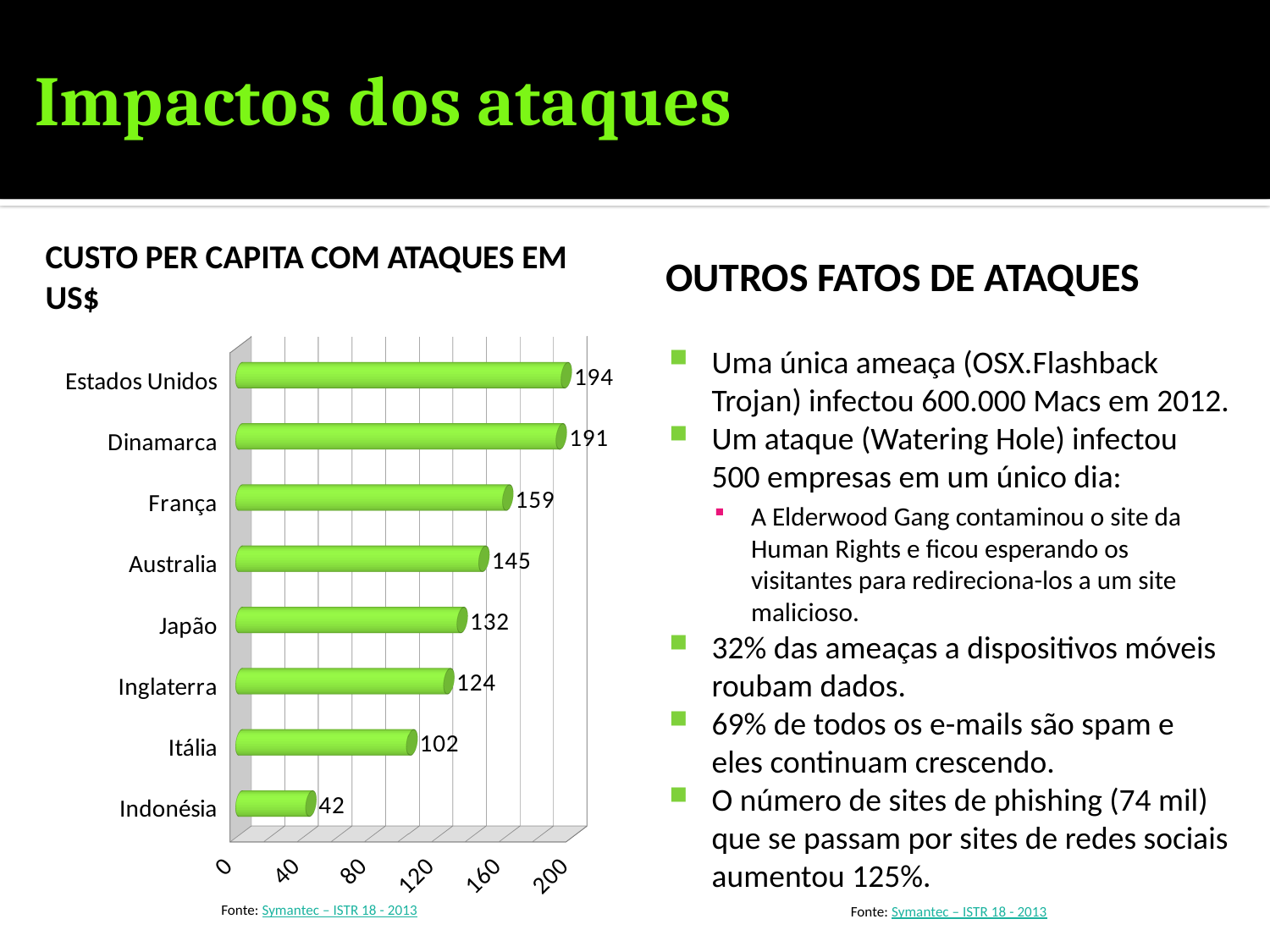

# Impactos dos ataques
Custo per capita com ataques em Us$
Outros fatos de ataques

[unsupported chart]

Uma única ameaça (OSX.Flashback Trojan) infectou 600.000 Macs em 2012.
Um ataque (Watering Hole) infectou 500 empresas em um único dia:
A Elderwood Gang contaminou o site da Human Rights e ficou esperando os visitantes para redireciona-los a um site malicioso.
32% das ameaças a dispositivos móveis roubam dados.
69% de todos os e-mails são spam e eles continuam crescendo.
O número de sites de phishing (74 mil) que se passam por sites de redes sociais aumentou 125%.
Fonte: Symantec – ISTR 18 - 2013
Fonte: Symantec – ISTR 18 - 2013